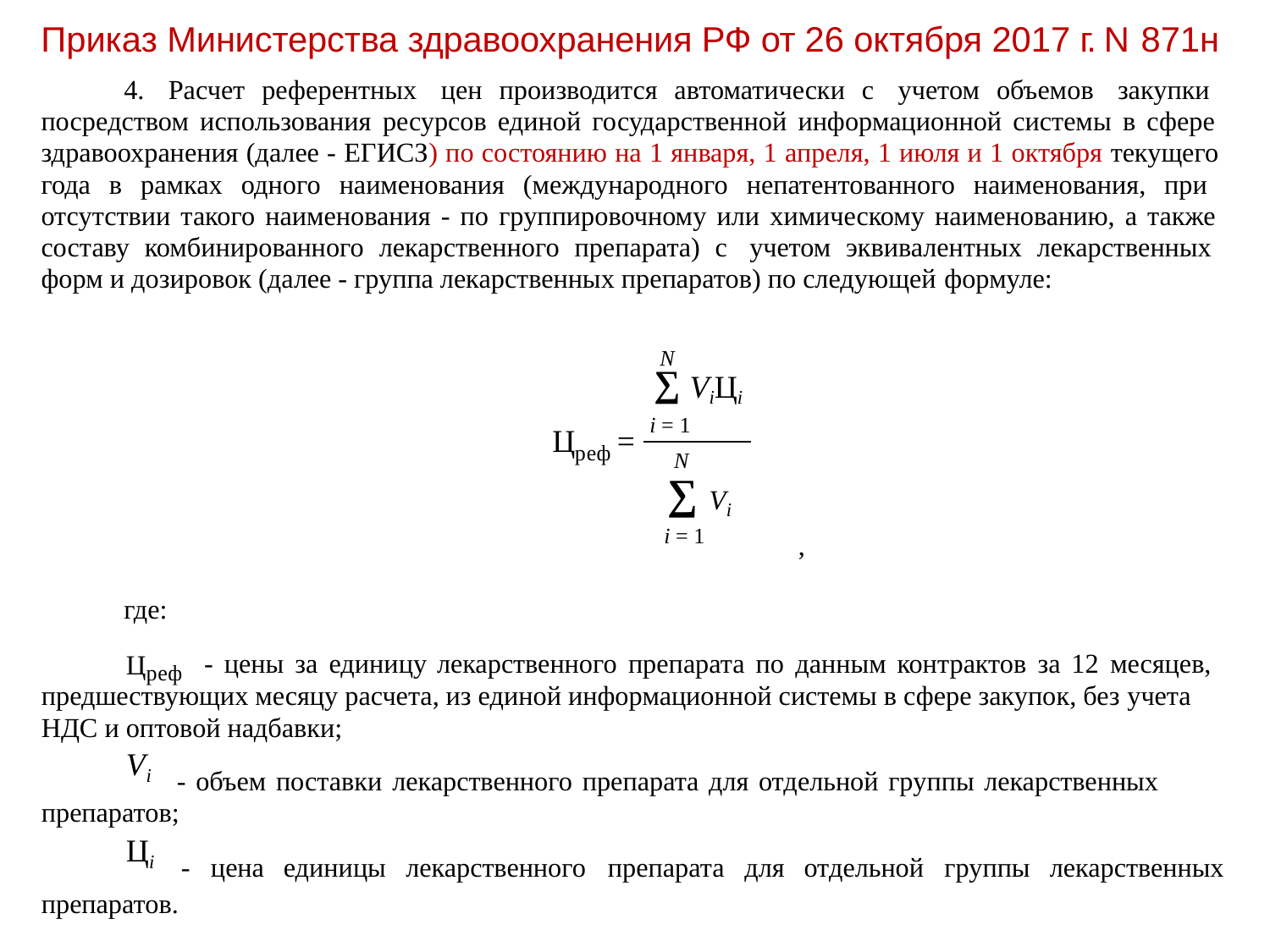

# Приказ Министерства здравоохранения РФ от 26 октября 2017 г. N 871н
4. Расчет референтных цен производится автоматически с учетом объемов закупки  посредством использования ресурсов единой государственной информационной системы в сфере  здравоохранения (далее - ЕГИСЗ) по состоянию на 1 января, 1 апреля, 1 июля и 1 октября текущего  года в рамках одного наименования (международного непатентованного наименования, при  отсутствии такого наименования - по группировочному или химическому наименованию, а также  составу комбинированного лекарственного препарата) с учетом эквивалентных лекарственных  форм и дозировок (далее - группа лекарственных препаратов) по следующей формуле:
N
∑ ViЦi
i = 1
Ц	=
реф

N
∑ Vi
i = 1
,
где:
Цреф
- цены за единицу лекарственного препарата по данным контрактов за 12 месяцев,
предшествующих месяцу расчета, из единой информационной системы в сфере закупок, без учета  НДС и оптовой надбавки;
Vi
- объем поставки лекарственного препарата для отдельной группы лекарственных
препаратов;
Цi
препаратов.
-	цена	единицы	лекарственного	препарата	для	отдельной	группы	лекарственных